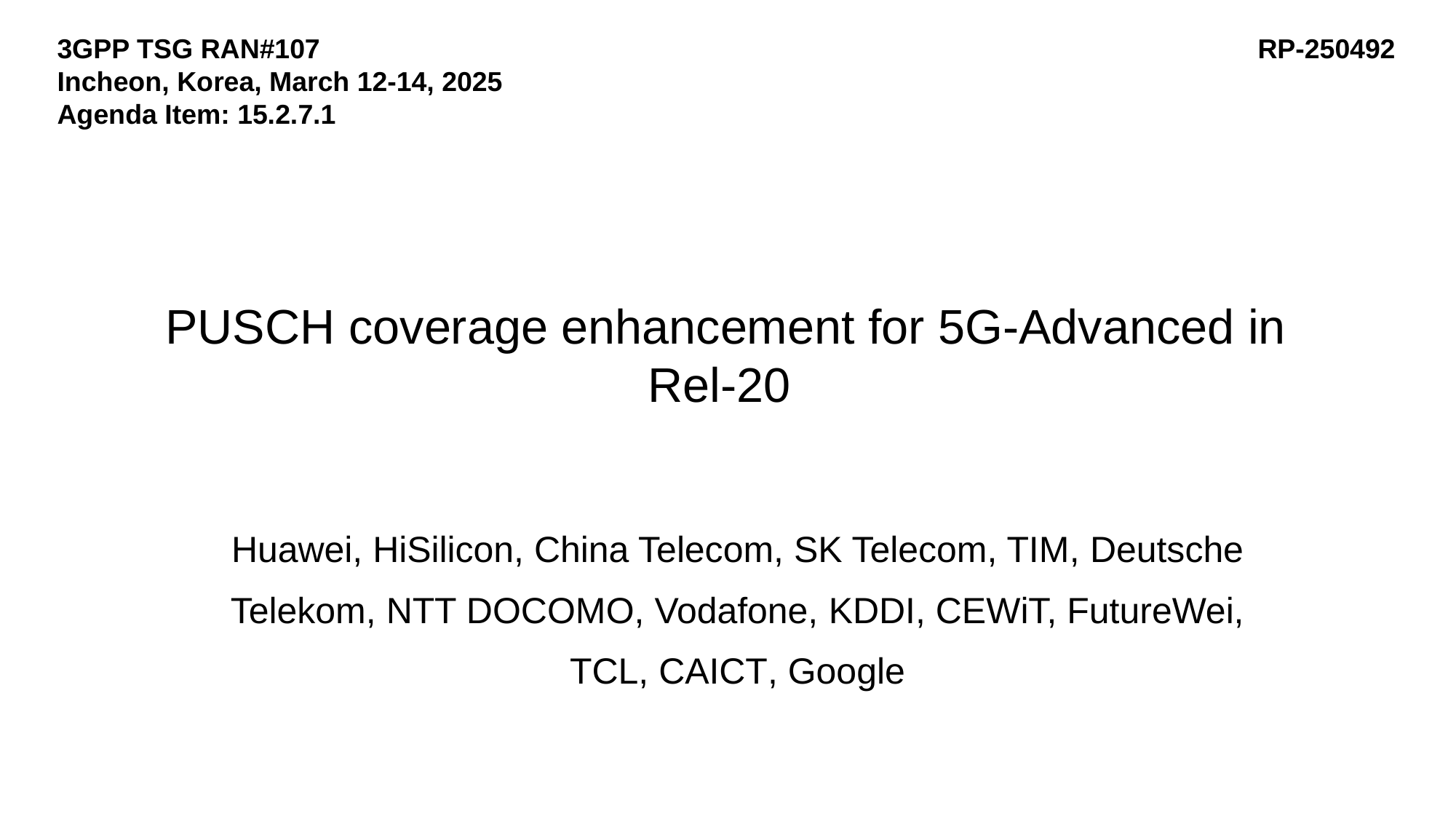

3GPP TSG RAN#107									RP-250492
Incheon, Korea, March 12-14, 2025
Agenda Item: 15.2.7.1
# PUSCH coverage enhancement for 5G-Advanced in Rel-20
Huawei, HiSilicon, China Telecom, SK Telecom, TIM, Deutsche Telekom, NTT DOCOMO, Vodafone, KDDI, CEWiT, FutureWei, TCL, CAICT, Google